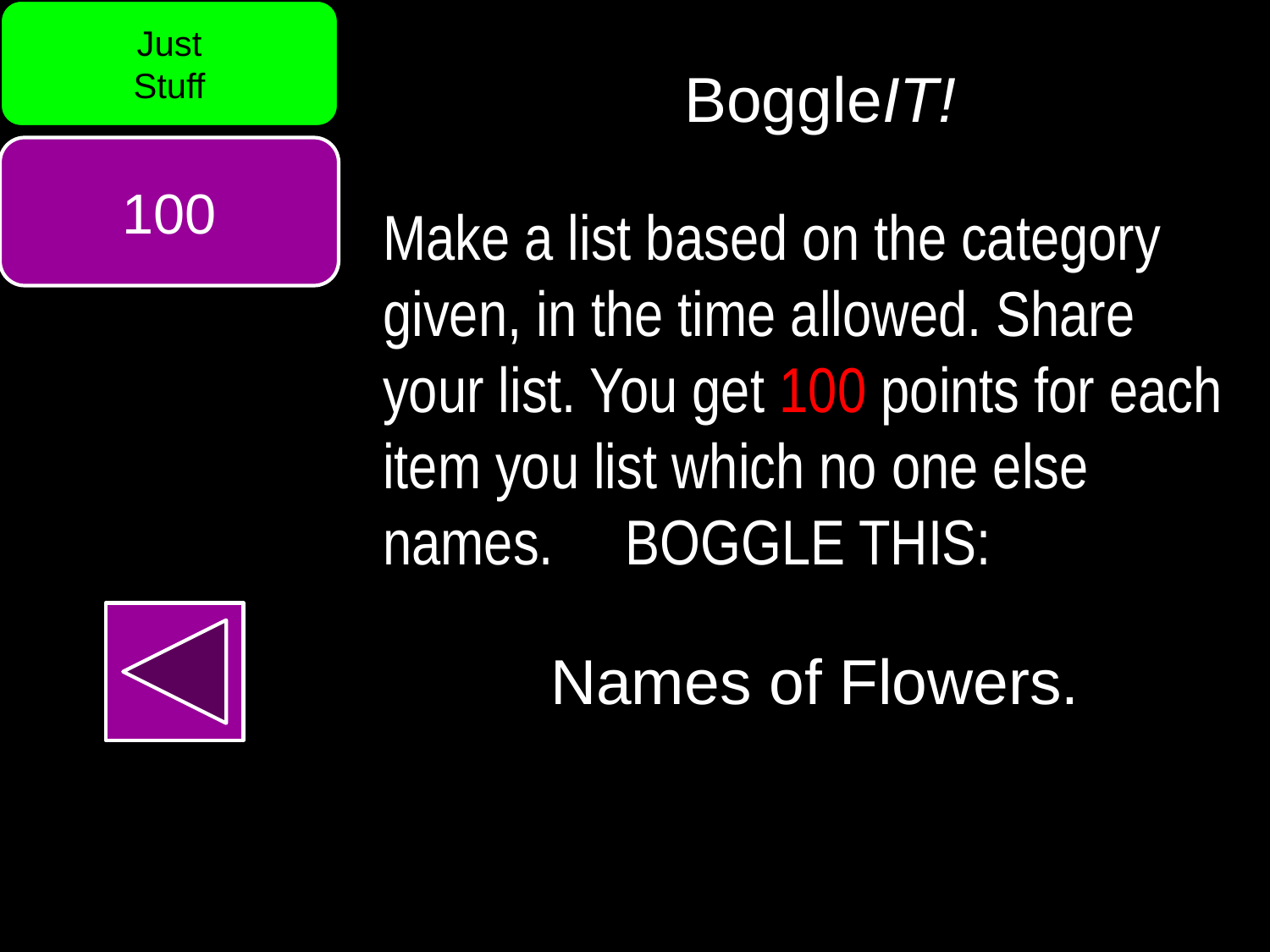

Just
Stuff
BoggleIT!
100
Make a list based on the category
given, in the time allowed. Share your list. You get 100 points for each item you list which no one else names.     BOGGLE THIS:

Names of Flowers.